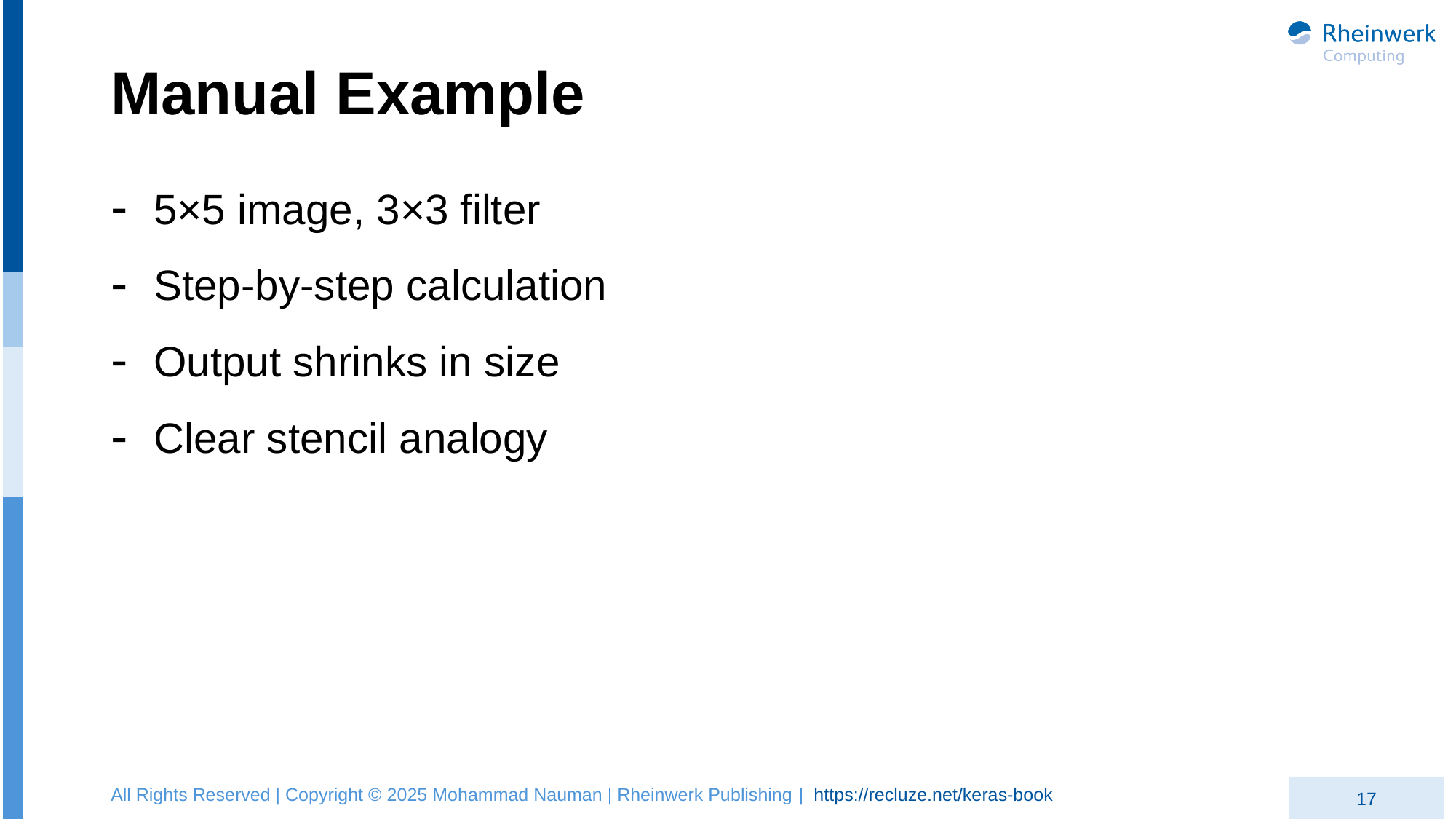

# Manual Example
5×5 image, 3×3 filter
Step-by-step calculation
Output shrinks in size
Clear stencil analogy